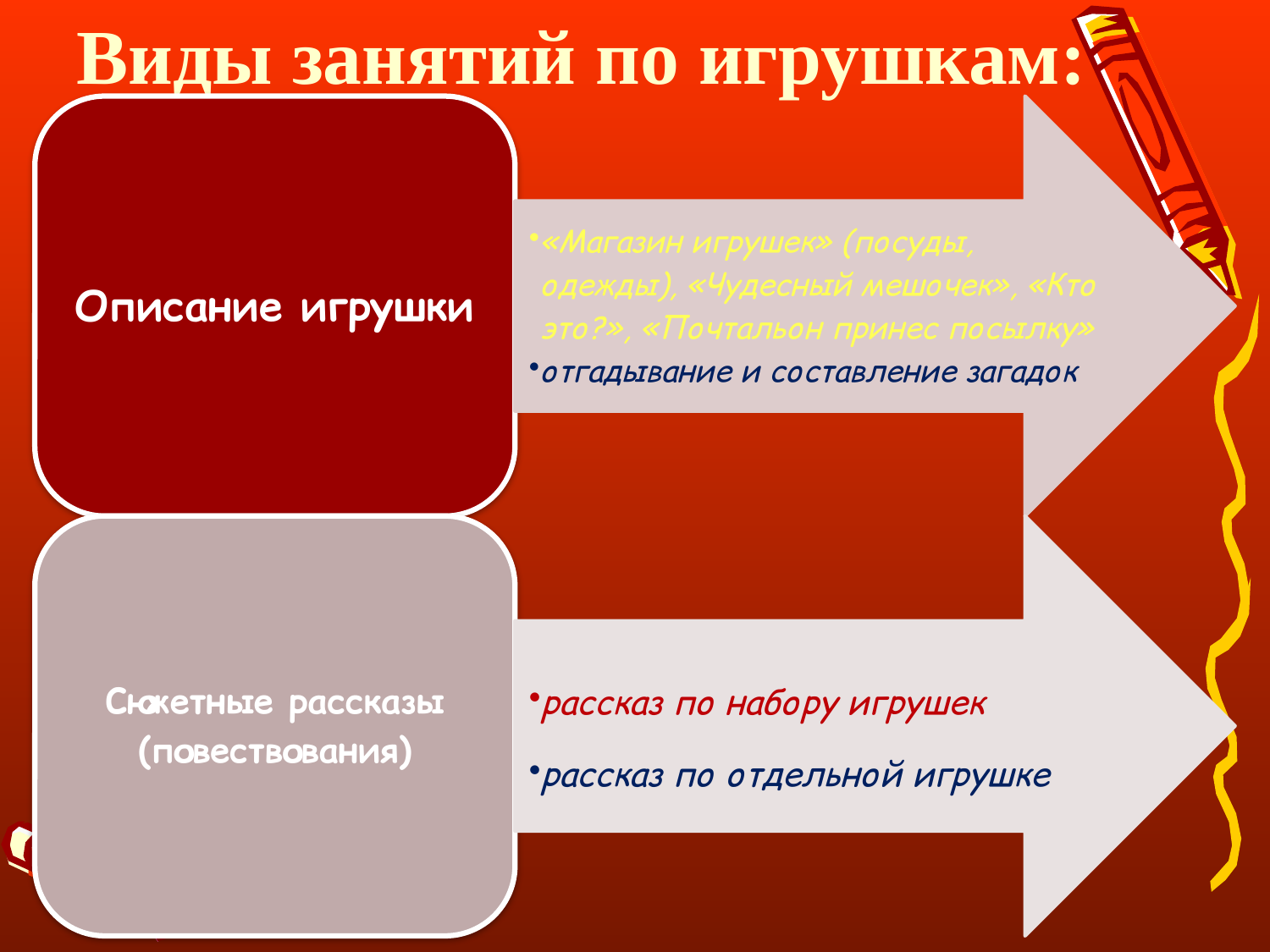

Виды занятий по игрушкам:
Описание игрушки
«Магазин игрушек» (посуды, одежды), «Чудесный мешочек», «Кто это?», «Почтальон принес посылку»
отгадывание и составление загадок
Сюжетные рассказы (повествования)
рассказ по набору игрушек
рассказ по отдельной игрушке